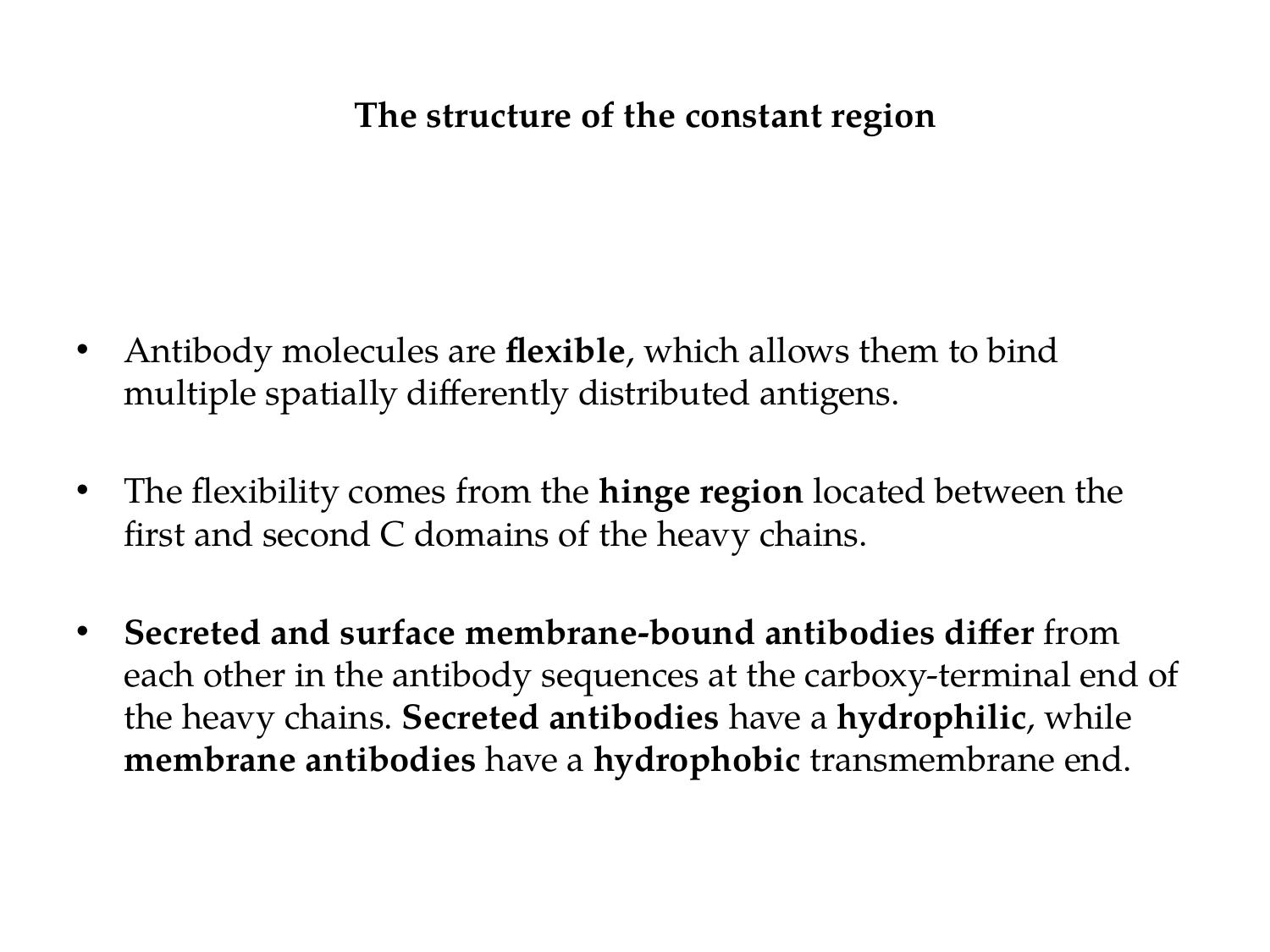

# The structure of the constant region

Antibody molecules are flexible, which allows them to bind multiple spatially differently distributed antigens.

The flexibility comes from the hinge region located between the first and second C domains of the heavy chains.

Secreted and surface membrane-bound antibodies differ from each other in the antibody sequences at the carboxy-terminal end of the heavy chains. Secreted antibodies have a hydrophilic, while membrane antibodies have a hydrophobic transmembrane end.